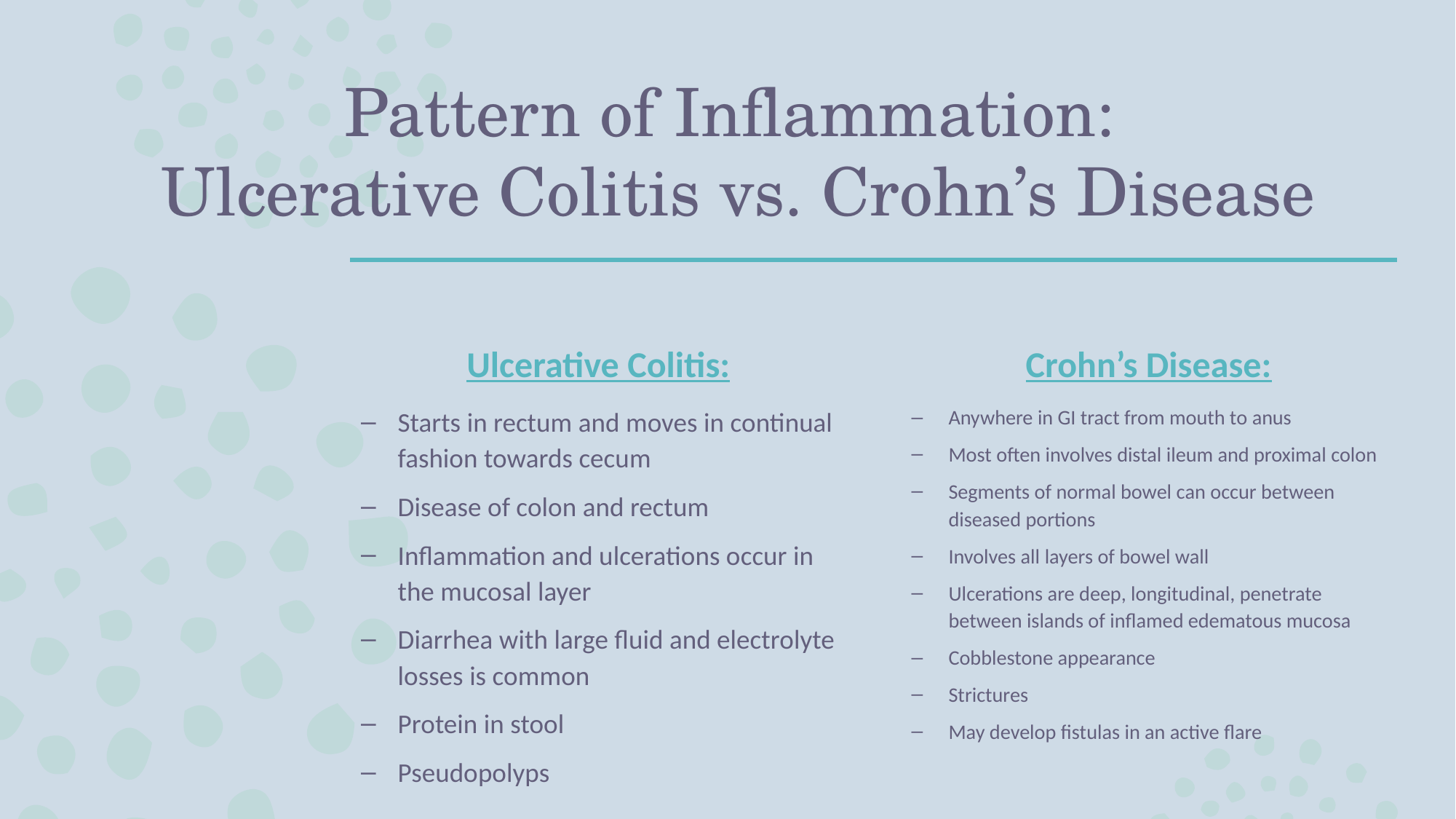

# Pattern of Inflammation: Ulcerative Colitis vs. Crohn’s Disease
Ulcerative Colitis:
Crohn’s Disease:
Starts in rectum and moves in continual fashion towards cecum
Disease of colon and rectum
Inflammation and ulcerations occur in the mucosal layer
Diarrhea with large fluid and electrolyte losses is common
Protein in stool
Pseudopolyps
Anywhere in GI tract from mouth to anus
Most often involves distal ileum and proximal colon
Segments of normal bowel can occur between diseased portions
Involves all layers of bowel wall
Ulcerations are deep, longitudinal, penetrate between islands of inflamed edematous mucosa
Cobblestone appearance
Strictures
May develop fistulas in an active flare